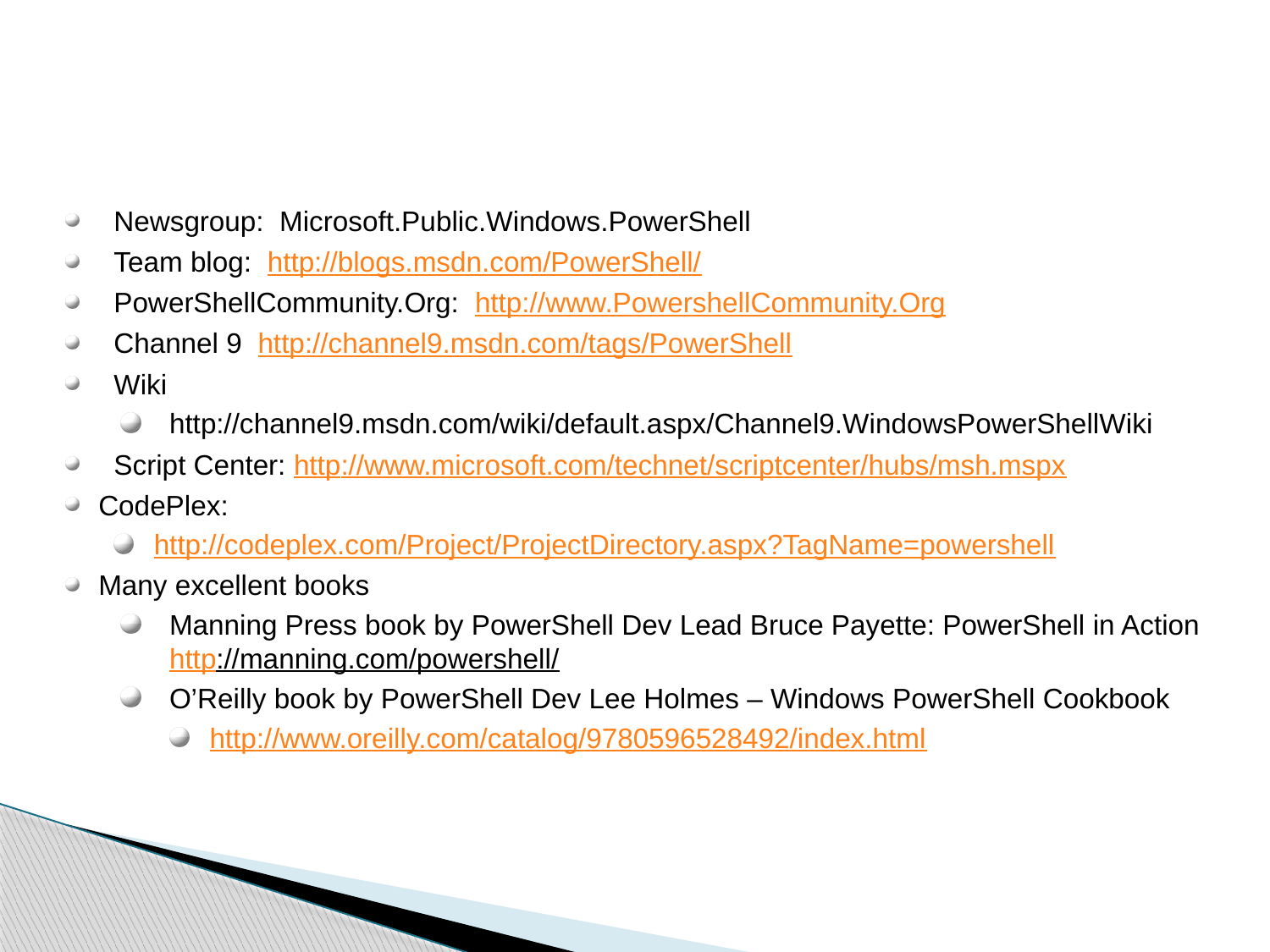

# Community Resources
Newsgroup:  Microsoft.Public.Windows.PowerShell
Team blog:  http://blogs.msdn.com/PowerShell/
PowerShellCommunity.Org:  http://www.PowershellCommunity.Org
Channel 9  http://channel9.msdn.com/tags/PowerShell
Wiki
http://channel9.msdn.com/wiki/default.aspx/Channel9.WindowsPowerShellWiki
Script Center: http://www.microsoft.com/technet/scriptcenter/hubs/msh.mspx
CodePlex:
http://codeplex.com/Project/ProjectDirectory.aspx?TagName=powershell
Many excellent books
Manning Press book by PowerShell Dev Lead Bruce Payette: PowerShell in Action  http://manning.com/powershell/
O’Reilly book by PowerShell Dev Lee Holmes – Windows PowerShell Cookbook
http://www.oreilly.com/catalog/9780596528492/index.html